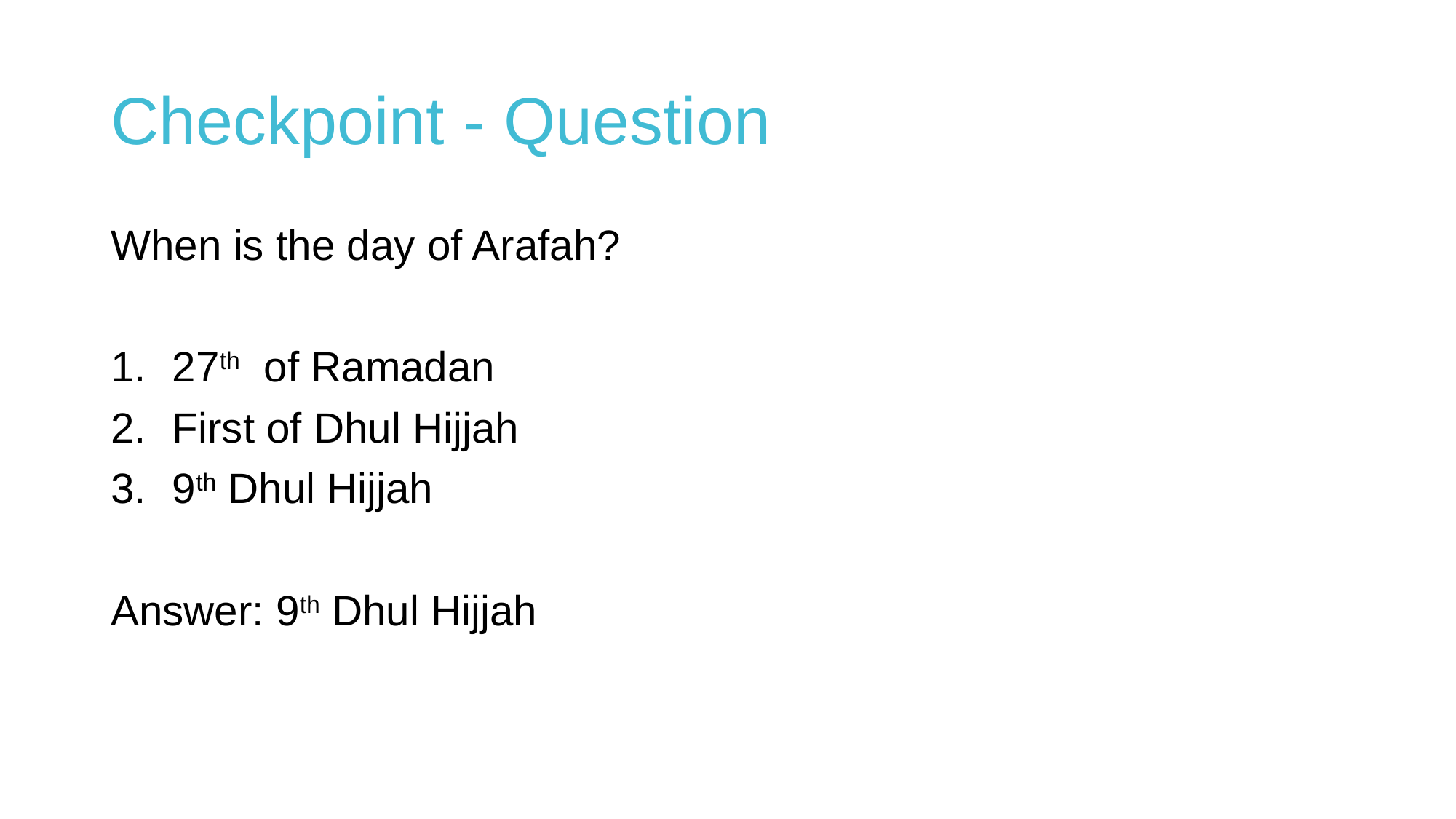

# Checkpoint - Question
When is the day of Arafah?

27th  of Ramadan
First of Dhul Hijjah
9th Dhul Hijjah

Answer: 9th Dhul Hijjah